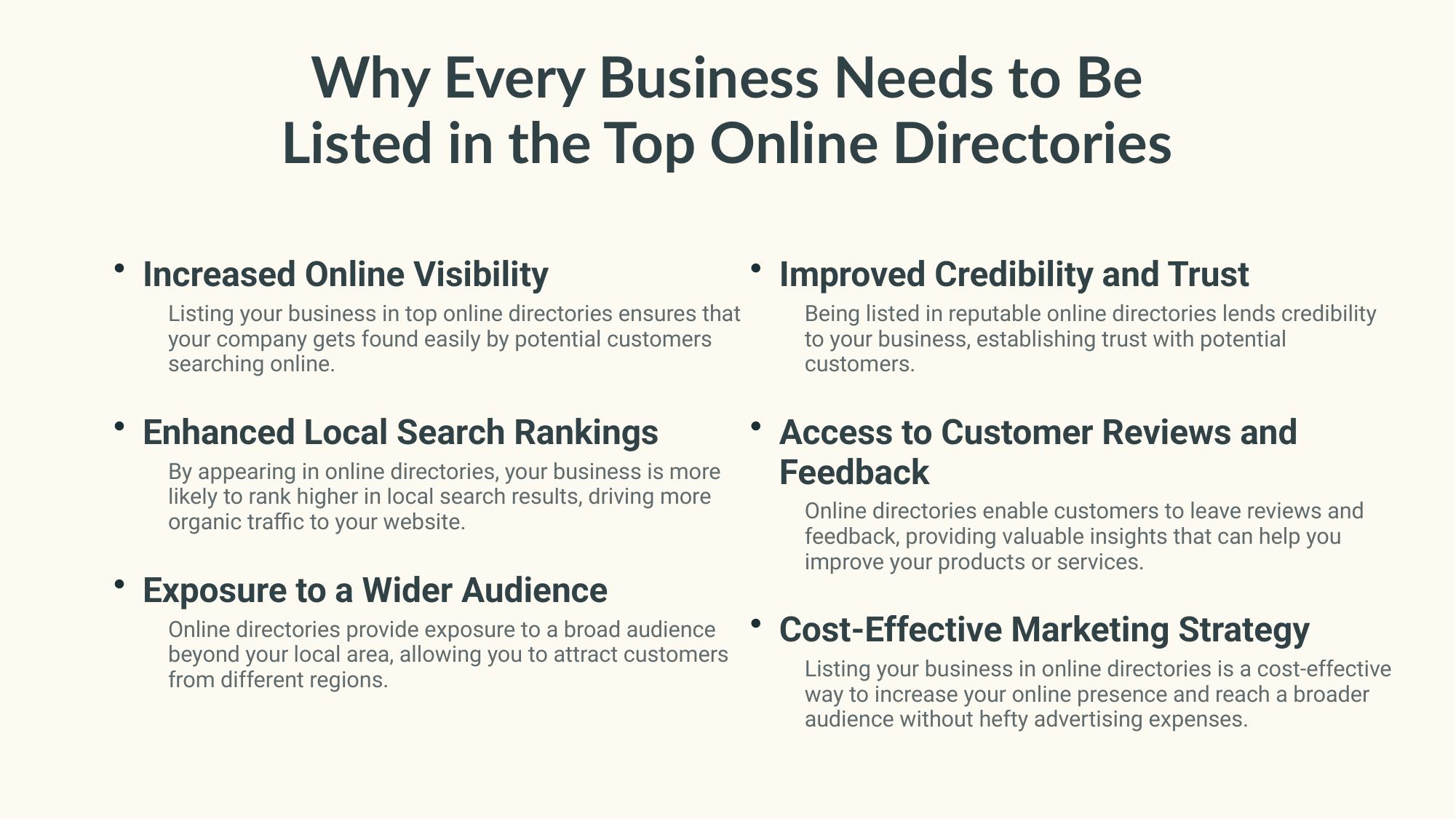

Why Every Business Needs to Be Listed in the Top Online Directories
Increased Online Visibility
Listing your business in top online directories ensures that your company gets found easily by potential customers searching online.
Enhanced Local Search Rankings
By appearing in online directories, your business is more likely to rank higher in local search results, driving more organic traffic to your website.
Exposure to a Wider Audience
Online directories provide exposure to a broad audience beyond your local area, allowing you to attract customers from different regions.
Improved Credibility and Trust
Being listed in reputable online directories lends credibility to your business, establishing trust with potential customers.
Access to Customer Reviews and Feedback
Online directories enable customers to leave reviews and feedback, providing valuable insights that can help you improve your products or services.
Cost-Effective Marketing Strategy
Listing your business in online directories is a cost-effective way to increase your online presence and reach a broader audience without hefty advertising expenses.